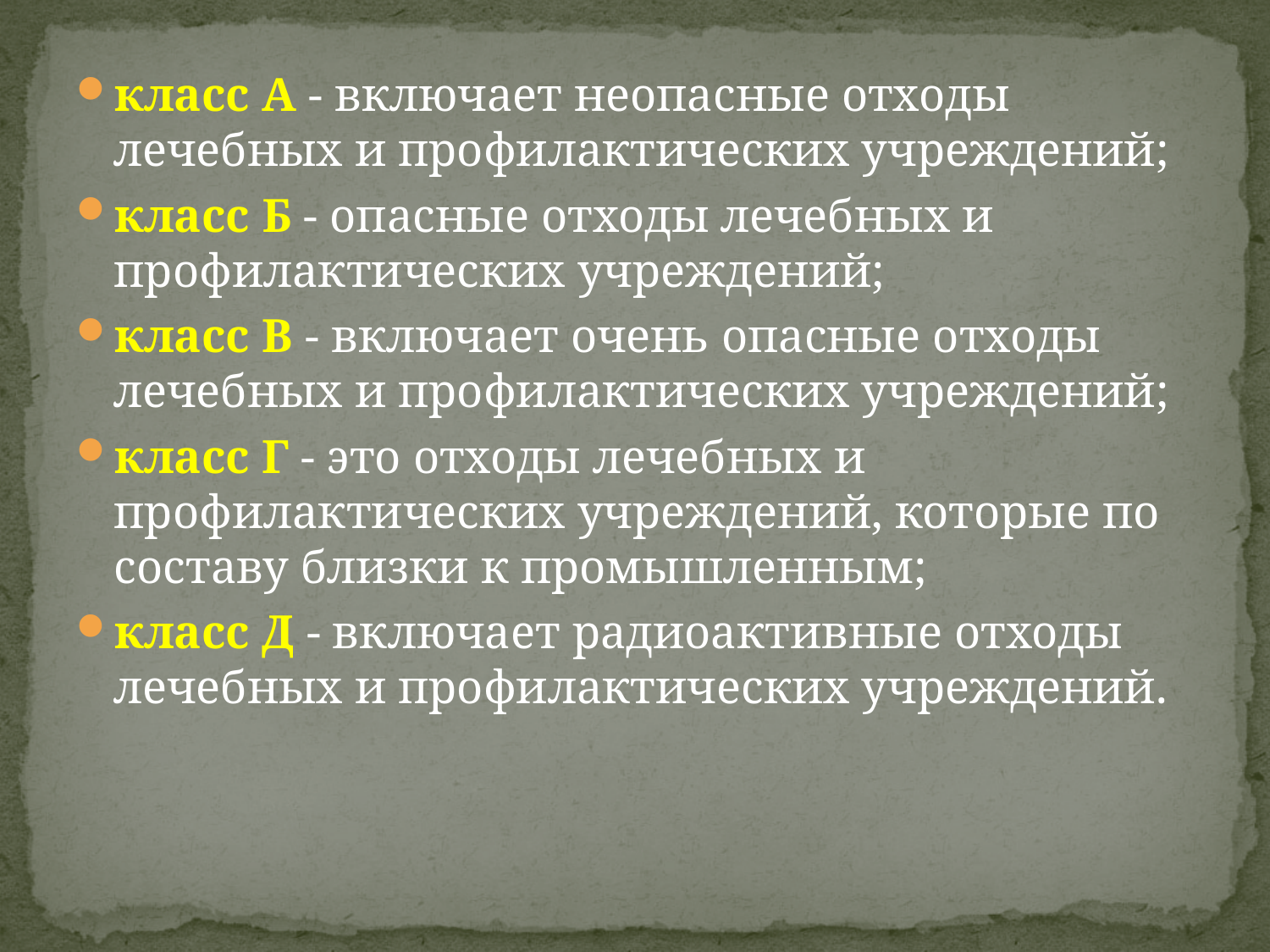

класс А - включает неопасные отходы лечебных и профилактических учреждений;
класс Б - опасные отходы лечебных и профилактических учреждений;
класс В - включает очень опасные отходы лечебных и профилактических учреждений;
класс Г - это отходы лечебных и профилактических учреждений, которые по составу близки к промышленным;
класс Д - включает радиоактивные отходы лечебных и профилактических учреждений.